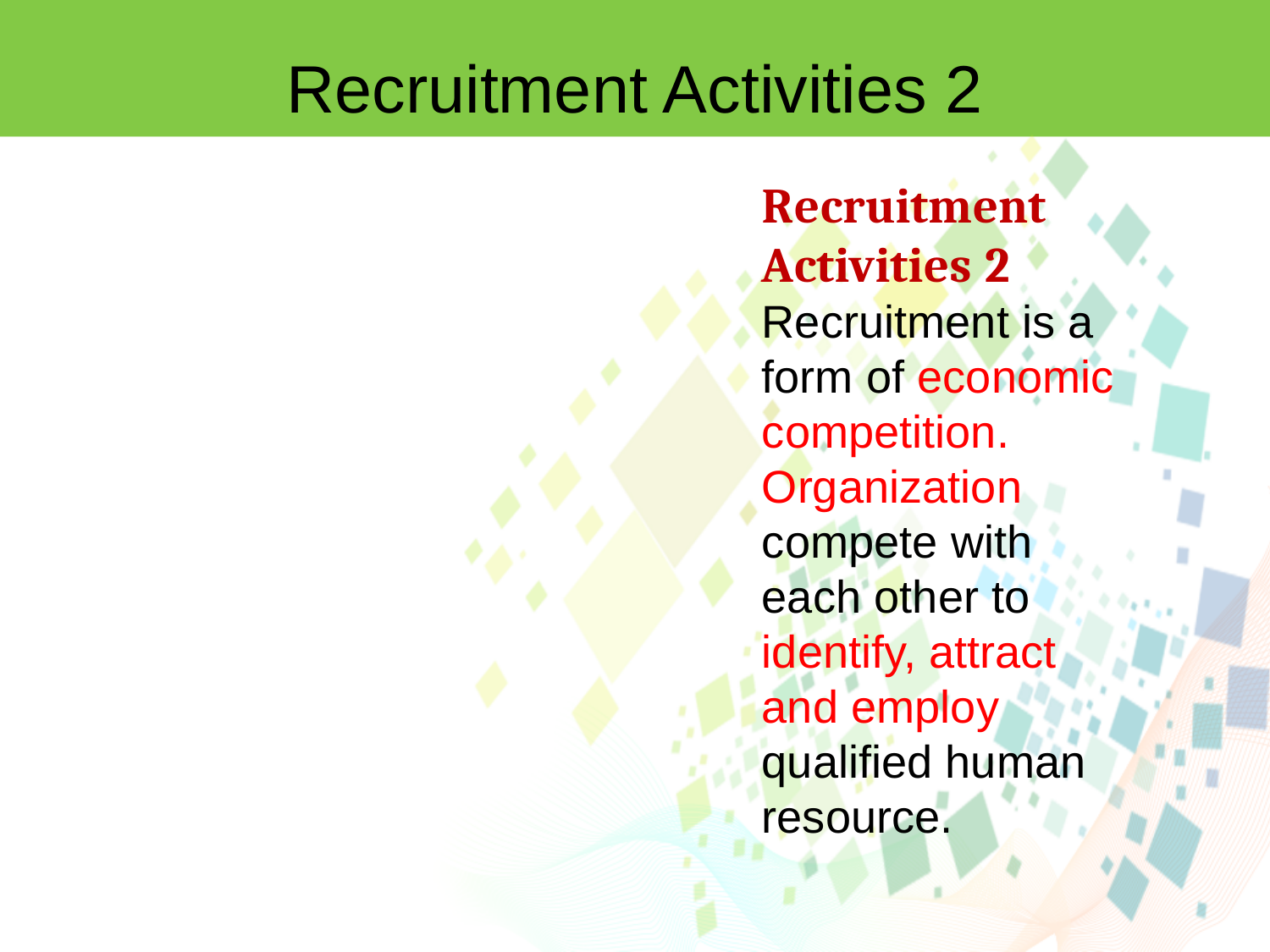

Recruitment Activities 2
Recruitment Activities 2
Recruitment is a form of economic competition. Organization compete with each other to identify, attract and employ qualified human resource.